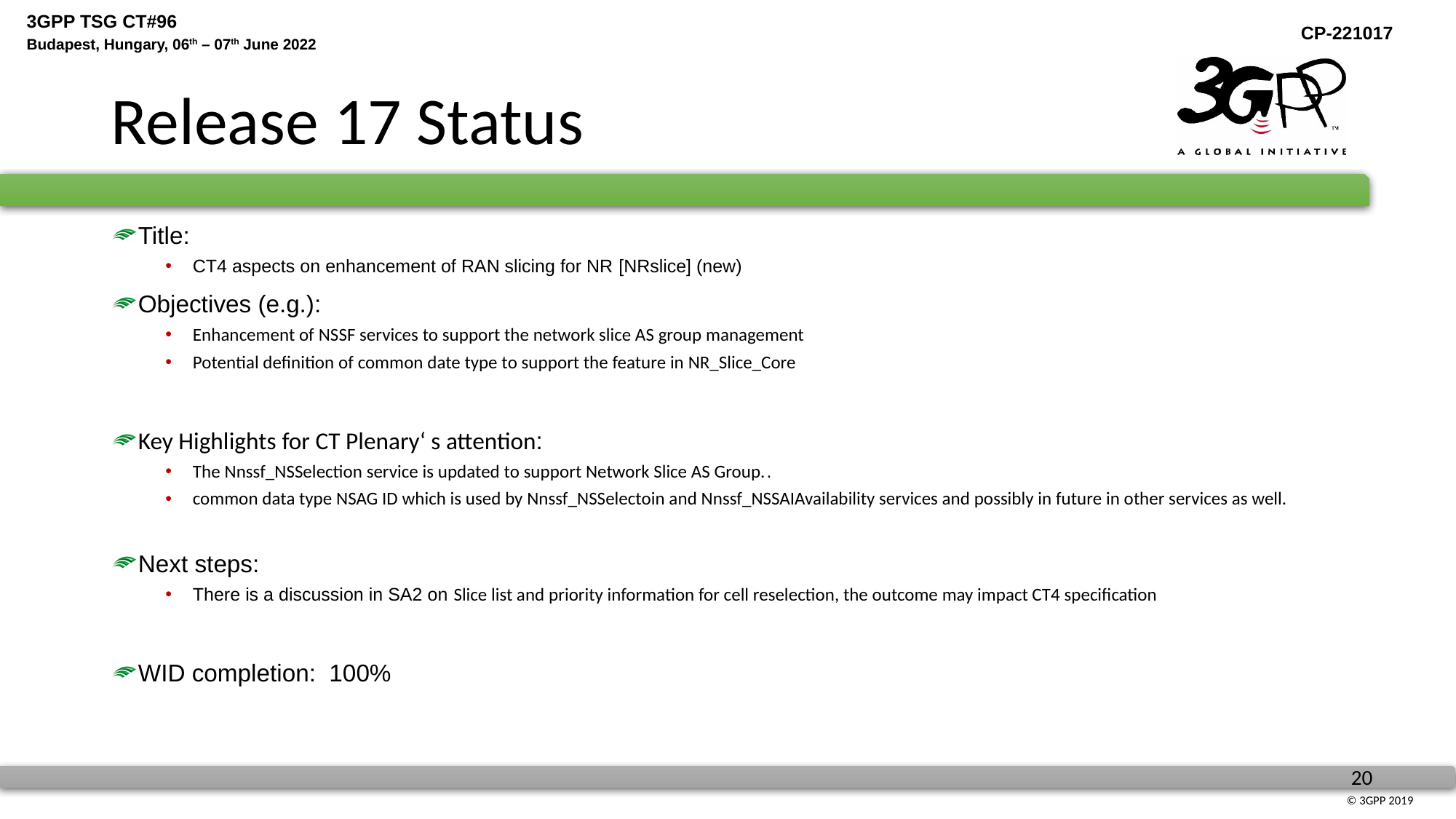

# Release 17 Status
Title:
CT4 aspects on enhancement of RAN slicing for NR [NRslice] (new)
Objectives (e.g.):
Enhancement of NSSF services to support the network slice AS group management
Potential definition of common date type to support the feature in NR_Slice_Core

Key Highlights for CT Plenary‘ s attention:
The Nnssf_NSSelection service is updated to support Network Slice AS Group..
common data type NSAG ID which is used by Nnssf_NSSelectoin and Nnssf_NSSAIAvailability services and possibly in future in other services as well.

Next steps:
There is a discussion in SA2 on Slice list and priority information for cell reselection, the outcome may impact CT4 specification

WID completion:  100%